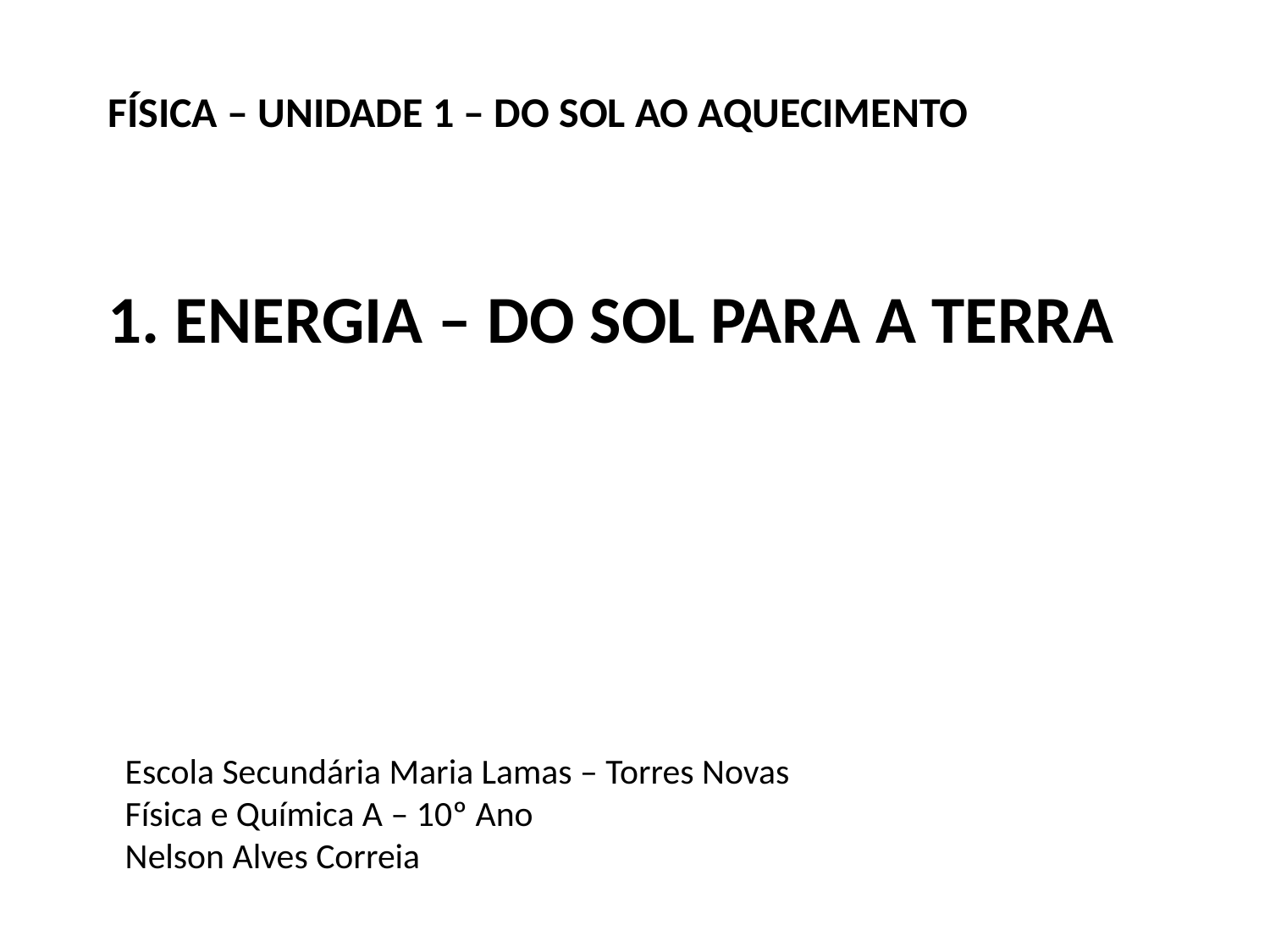

FÍSICA – UNIDADE 1 – DO SOL AO AQUECIMENTO
1. ENERGIA – DO SOL PARA A TERRA

Escola Secundária Maria Lamas – Torres Novas
Física e Química A – 10º Ano
Nelson Alves Correia